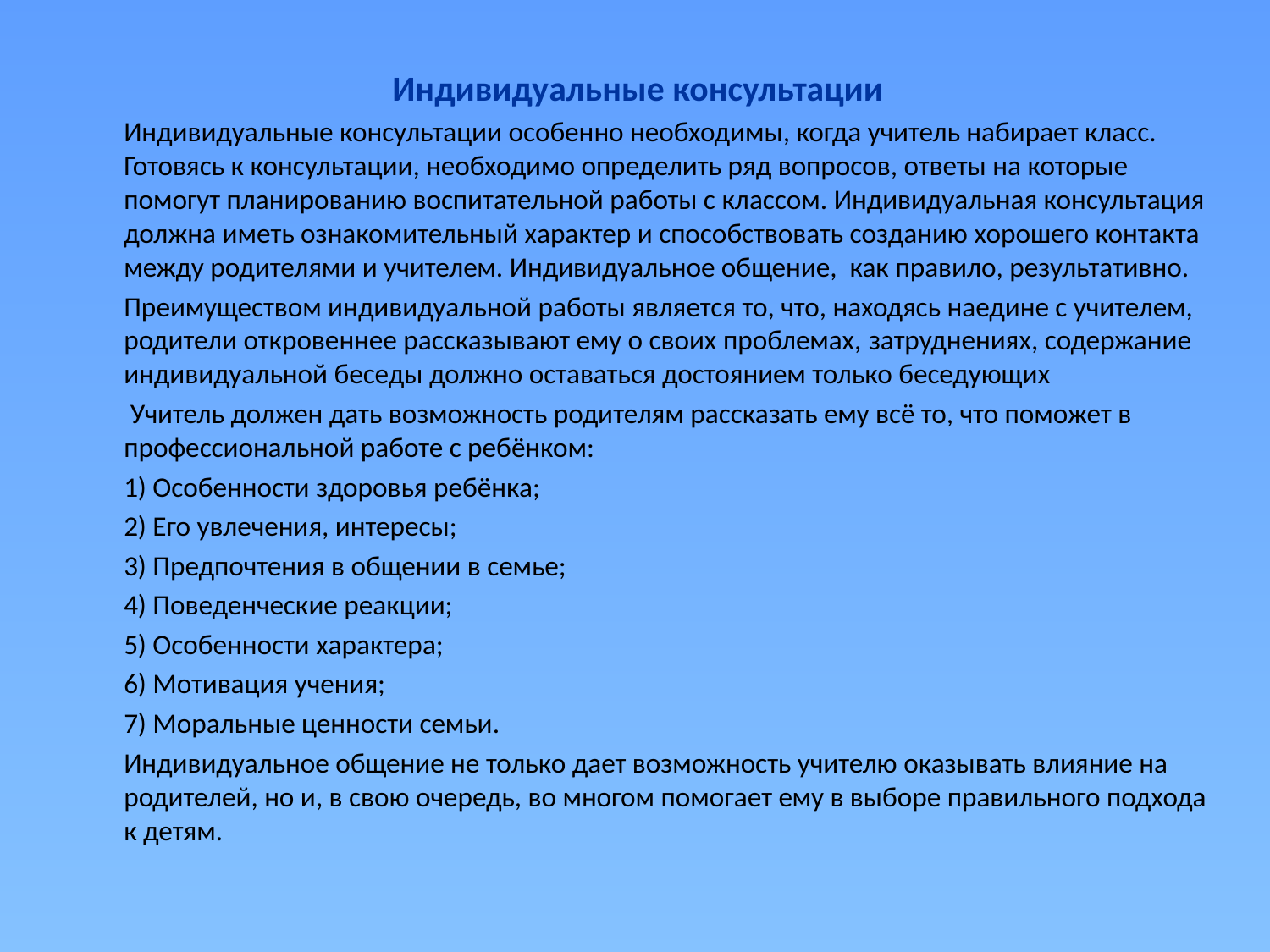

#
Индивидуальные консультации
	Индивидуальные консультации особенно необходимы, когда учитель набирает класс. Готовясь к консультации, необходимо определить ряд вопросов, ответы на которые помогут планированию воспитательной работы с классом. Индивидуальная консультация должна иметь ознакомительный характер и способствовать созданию хорошего контакта между родителями и учителем. Индивидуальное общение,  как правило, результативно.
	Преимуществом индивидуальной работы является то, что, находясь наедине с учителем, родители откровеннее рассказывают ему о своих проблемах, затруднениях, содержание индивидуальной беседы должно оставаться достоянием только беседующих
	 Учитель должен дать возможность родителям рассказать ему всё то, что поможет в профессиональной работе с ребёнком:
	1) Особенности здоровья ребёнка;
	2) Его увлечения, интересы;
	3) Предпочтения в общении в семье;
	4) Поведенческие реакции;
	5) Особенности характера;
	6) Мотивация учения;
	7) Моральные ценности семьи.
	Индивидуальное общение не только дает возможность учителю оказывать влияние на родителей, но и, в свою очередь, во многом помогает ему в выборе правильного подхода к детям.